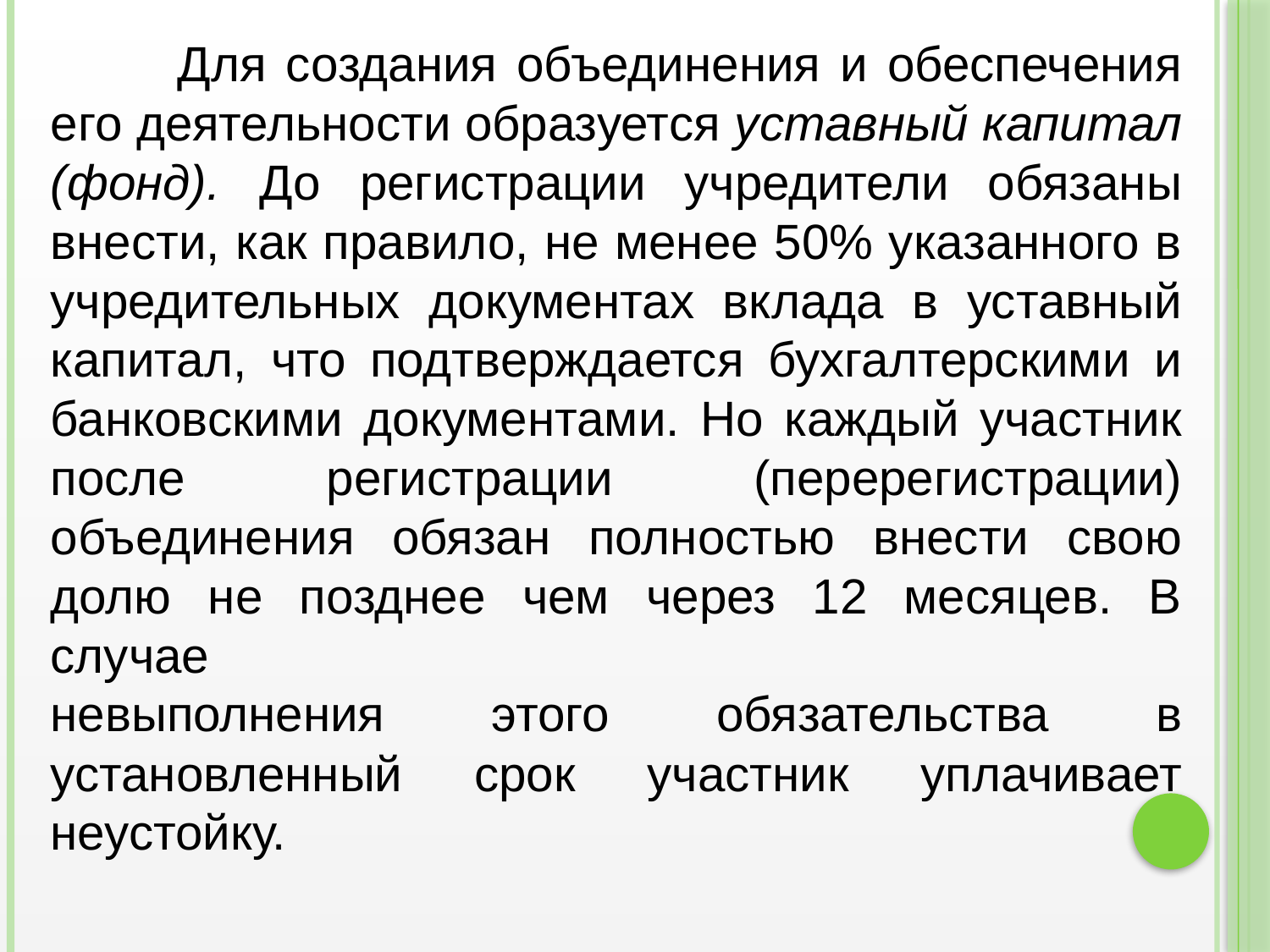

Для создания объединения и обеспечения его деятельности образуется уставный капитал (фонд). До регистрации учредители обязаны внести, как правило, не менее 50% указанного в учредительных документах вклада в уставный капитал, что подтверждается бухгалтерскими и банковскими документами. Но каждый участник после регистрации (перерегистрации) объединения обязан полностью внести свою долю не позднее чем через 12 месяцев. В случае
невыполнения этого обязательства в установленный срок участник уплачивает неустойку.